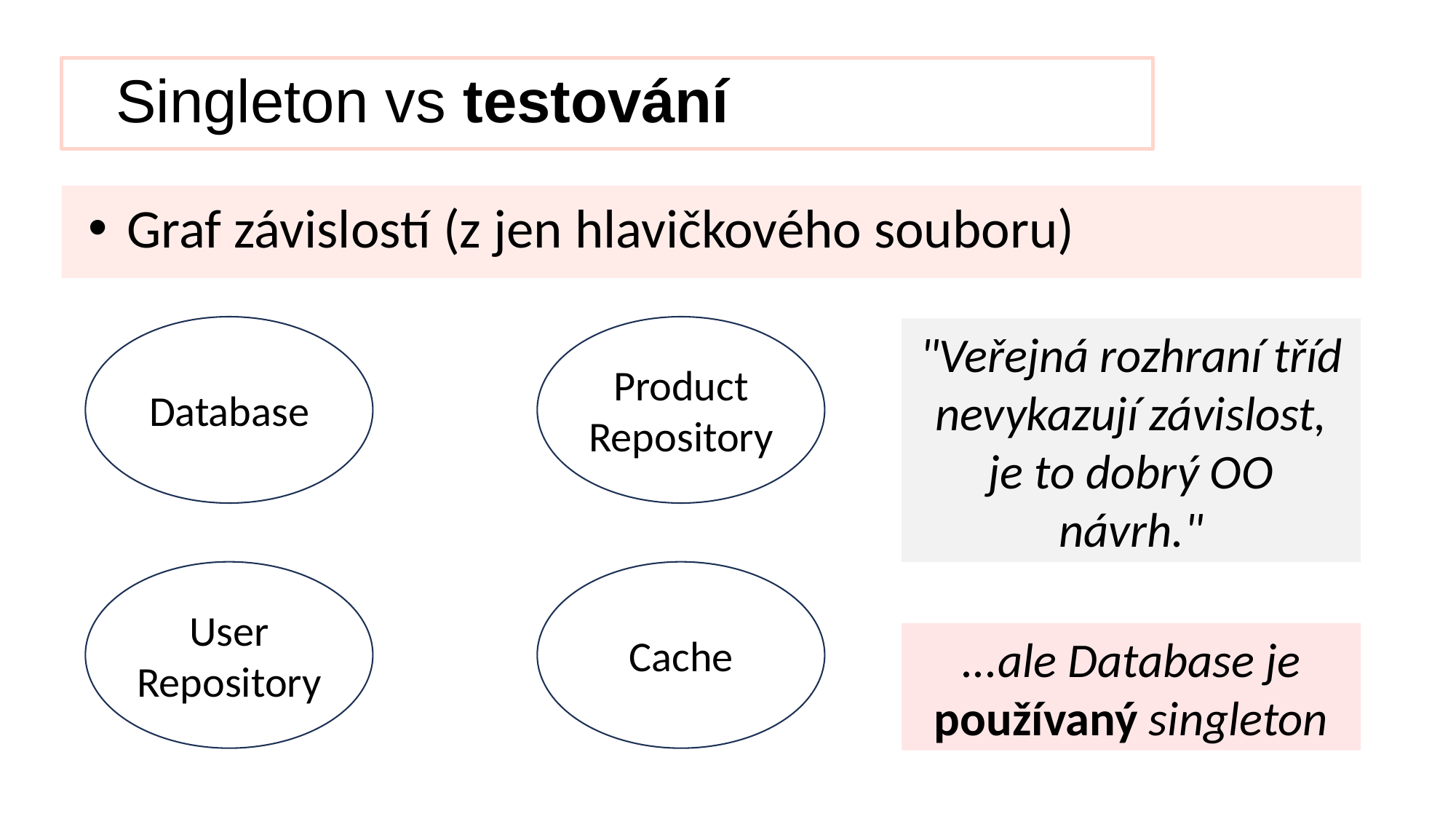

# Singleton vs testování

Graf závislostí (z jen hlavičkového souboru)

"Veřejná rozhraní tříd nevykazují závislost, je to dobrý OO návrh."
Product Repository
Database

User Repository
...ale Database je používaný singleton
Cache